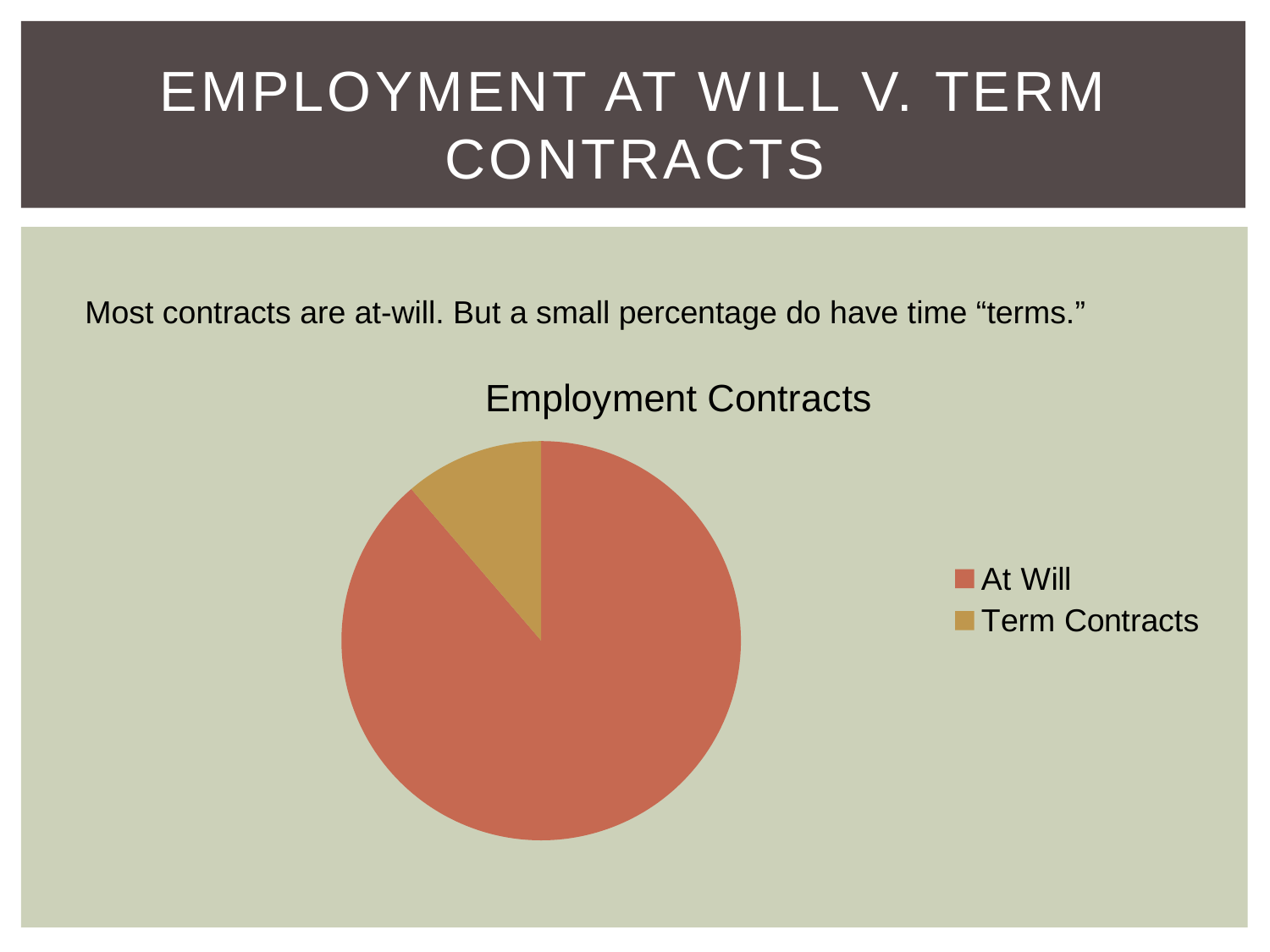

# Employment at will v. term contracts
Most contracts are at-will. But a small percentage do have time “terms.”

### Chart:

| Category | Employment Contracts |
|---|---|
| At Will | 25.2 |
| Term Contracts | 3.2 |